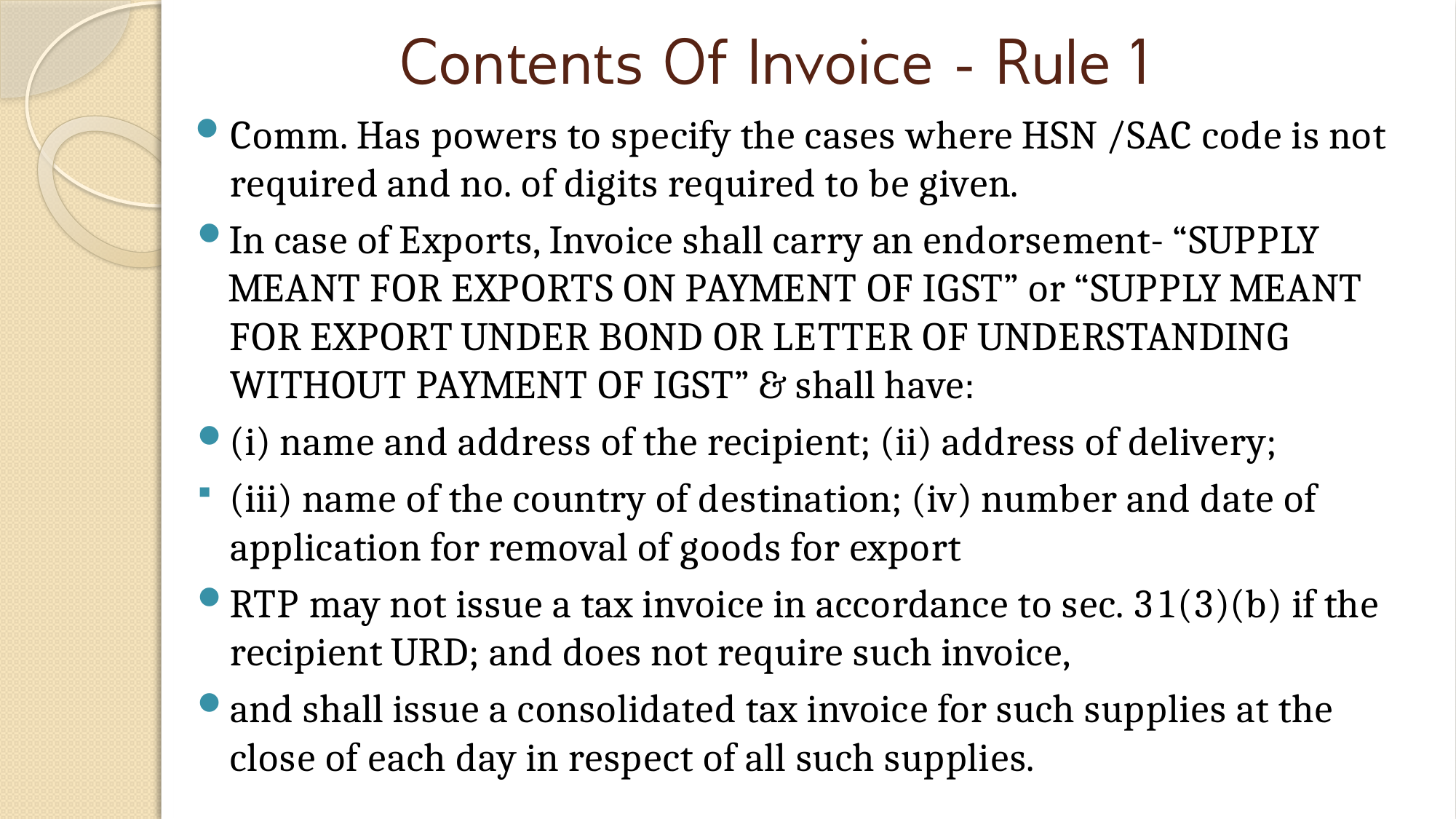

# Contents Of Invoice - Rule 1
Comm. Has powers to specify the cases where HSN /SAC code is not required and no. of digits required to be given.
In case of Exports, Invoice shall carry an endorsement- “SUPPLY MEANT FOR EXPORTS ON PAYMENT OF IGST” or “SUPPLY MEANT FOR EXPORT UNDER BOND OR LETTER OF UNDERSTANDING WITHOUT PAYMENT OF IGST” & shall have:
(i) name and address of the recipient; (ii) address of delivery;
(iii) name of the country of destination; (iv) number and date of application for removal of goods for export
RTP may not issue a tax invoice in accordance to sec. 31(3)(b) if the recipient URD; and does not require such invoice,
and shall issue a consolidated tax invoice for such supplies at the close of each day in respect of all such supplies.